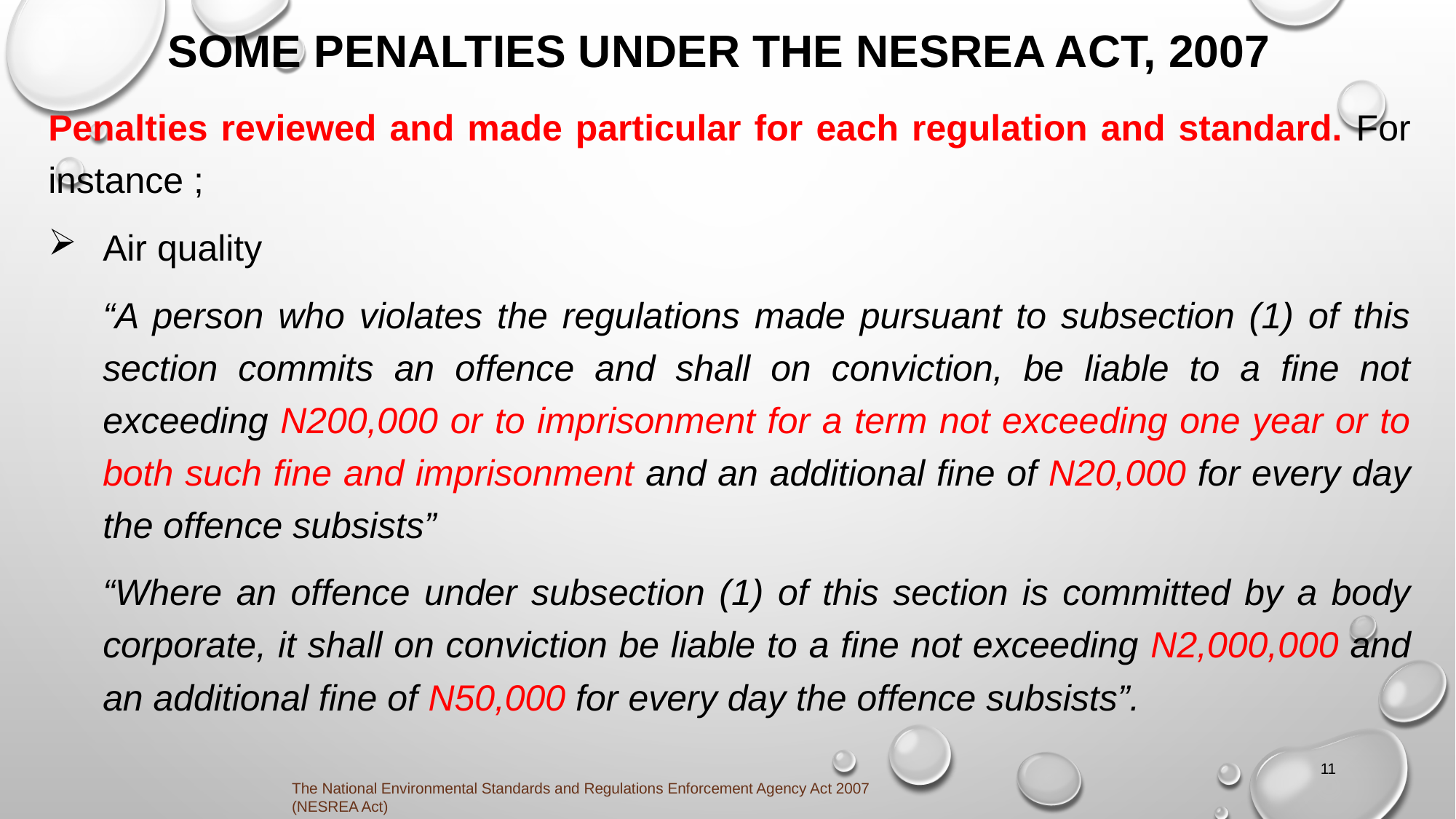

# Some penalties under The nesrea act, 2007
Penalties reviewed and made particular for each regulation and standard. For instance ;
Air quality
“A person who violates the regulations made pursuant to subsection (1) of this section commits an offence and shall on conviction, be liable to a fine not exceeding N200,000 or to imprisonment for a term not exceeding one year or to both such fine and imprisonment and an additional fine of N20,000 for every day the offence subsists”
“Where an offence under subsection (1) of this section is committed by a body corporate, it shall on conviction be liable to a fine not exceeding N2,000,000 and an additional fine of N50,000 for every day the offence subsists”.

11
The National Environmental Standards and Regulations Enforcement Agency Act 2007 (NESREA Act)